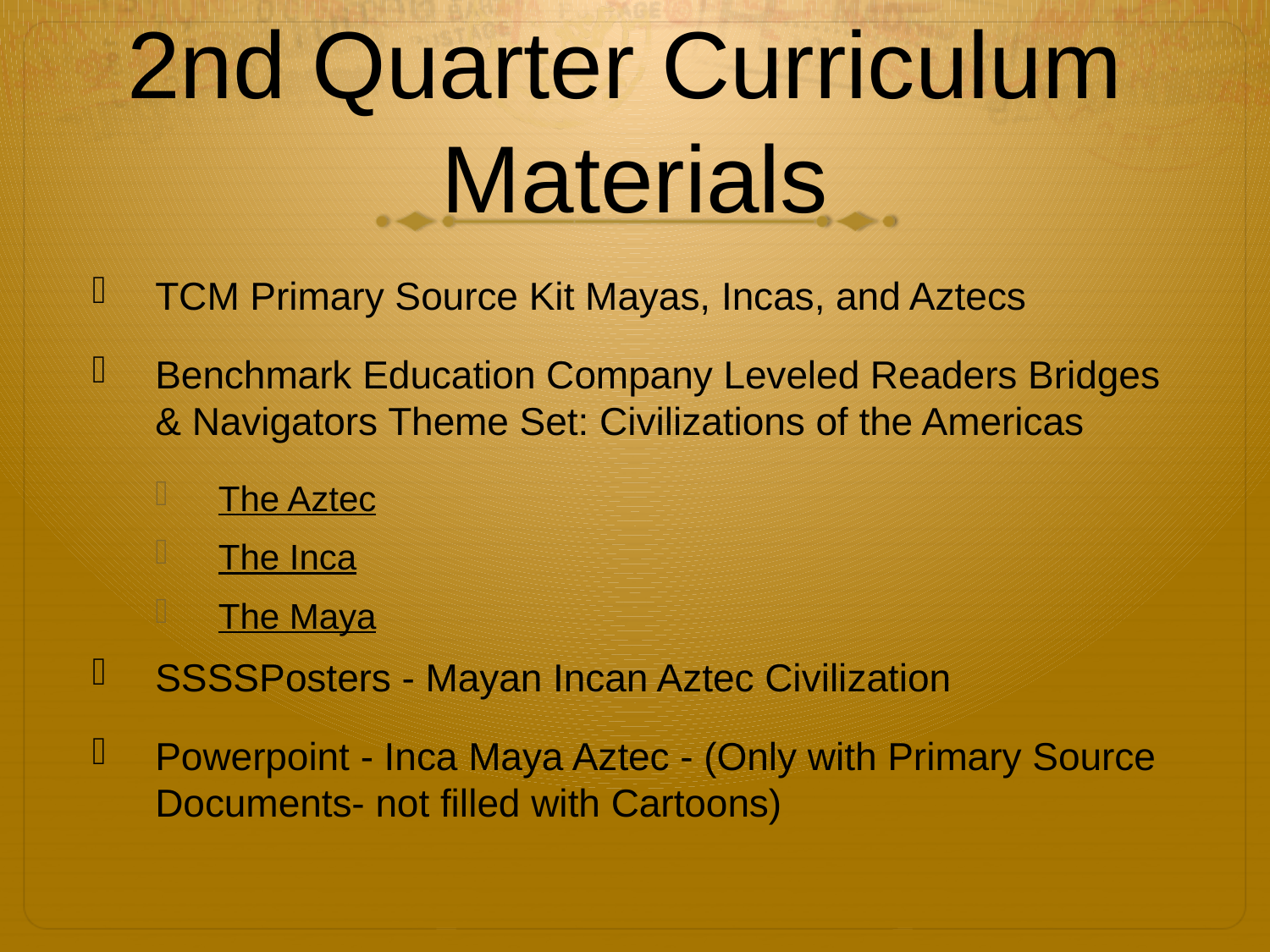

# 2nd Quarter Curriculum	Materials
TCM Primary Source Kit Mayas, Incas, and Aztecs
Benchmark Education Company Leveled Readers Bridges & Navigators Theme Set: Civilizations of the Americas
The Aztec
The Inca
The Maya
SSSSPosters - Mayan Incan Aztec Civilization
Powerpoint - Inca Maya Aztec - (Only with Primary Source Documents- not filled with Cartoons)